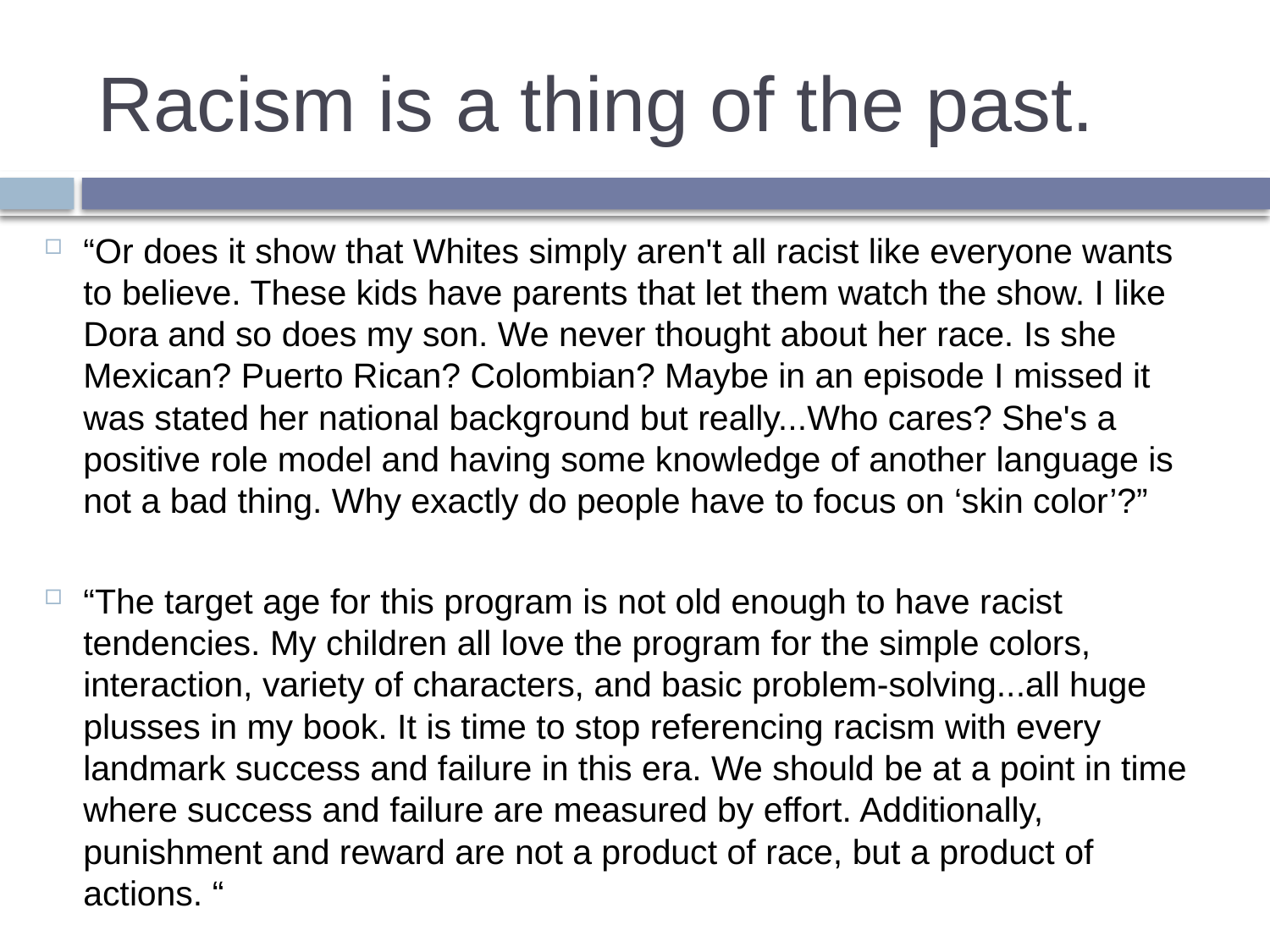

# Racism is a thing of the past.
“Or does it show that Whites simply aren't all racist like everyone wants to believe. These kids have parents that let them watch the show. I like Dora and so does my son. We never thought about her race. Is she Mexican? Puerto Rican? Colombian? Maybe in an episode I missed it was stated her national background but really...Who cares? She's a positive role model and having some knowledge of another language is not a bad thing. Why exactly do people have to focus on ‘skin color’?”

“The target age for this program is not old enough to have racist tendencies. My children all love the program for the simple colors, interaction, variety of characters, and basic problem-solving...all huge plusses in my book. It is time to stop referencing racism with every landmark success and failure in this era. We should be at a point in time where success and failure are measured by effort. Additionally, punishment and reward are not a product of race, but a product of actions. “